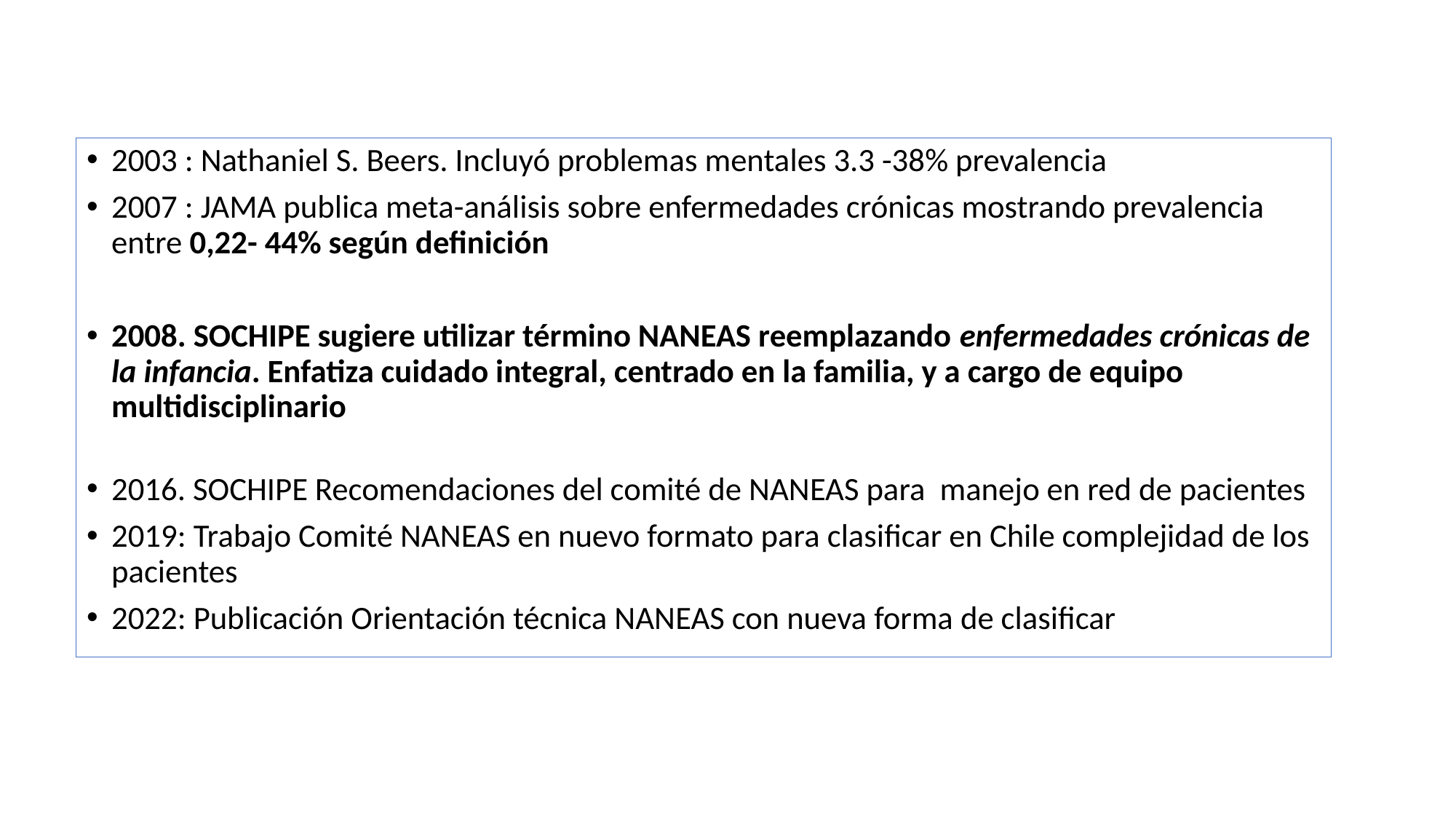

2003 : Nathaniel S. Beers. Incluyó problemas mentales 3.3 -38% prevalencia
2007 : JAMA publica meta-análisis sobre enfermedades crónicas mostrando prevalencia entre 0,22- 44% según definición

2008. SOCHIPE sugiere utilizar término NANEAS reemplazando enfermedades crónicas de la infancia. Enfatiza cuidado integral, centrado en la familia, y a cargo de equipo multidisciplinario

2016. SOCHIPE Recomendaciones del comité de NANEAS para  manejo en red de pacientes
2019: Trabajo Comité NANEAS en nuevo formato para clasificar en Chile complejidad de los pacientes
2022: Publicación Orientación técnica NANEAS con nueva forma de clasificar